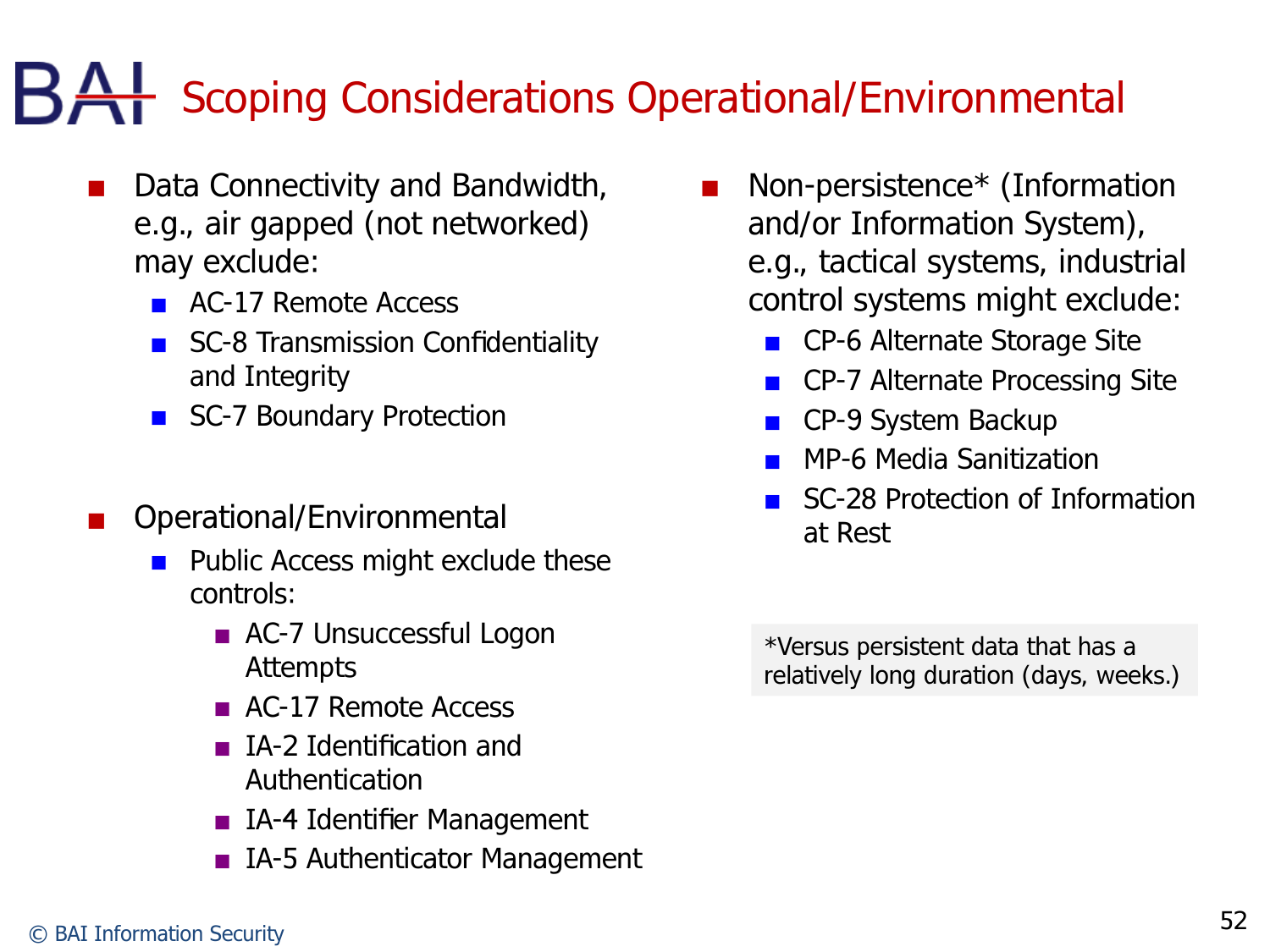

# Scoping Considerations Operational/Environmental
Data Connectivity and Bandwidth, e.g., air gapped (not networked) may exclude:
AC-17 Remote Access
SC-8 Transmission Confidentiality and Integrity
SC-7 Boundary Protection

Operational/Environmental
Public Access might exclude these controls:
AC-7 Unsuccessful Logon Attempts
AC-17 Remote Access
IA-2 Identification and Authentication
IA-4 Identifier Management
IA-5 Authenticator Management

Non-persistence* (Information and/or Information System), e.g., tactical systems, industrial control systems might exclude:
CP-6 Alternate Storage Site
CP-7 Alternate Processing Site
CP-9 System Backup
MP-6 Media Sanitization
SC-28 Protection of Information at Rest

*Versus persistent data that has a relatively long duration (days, weeks.)